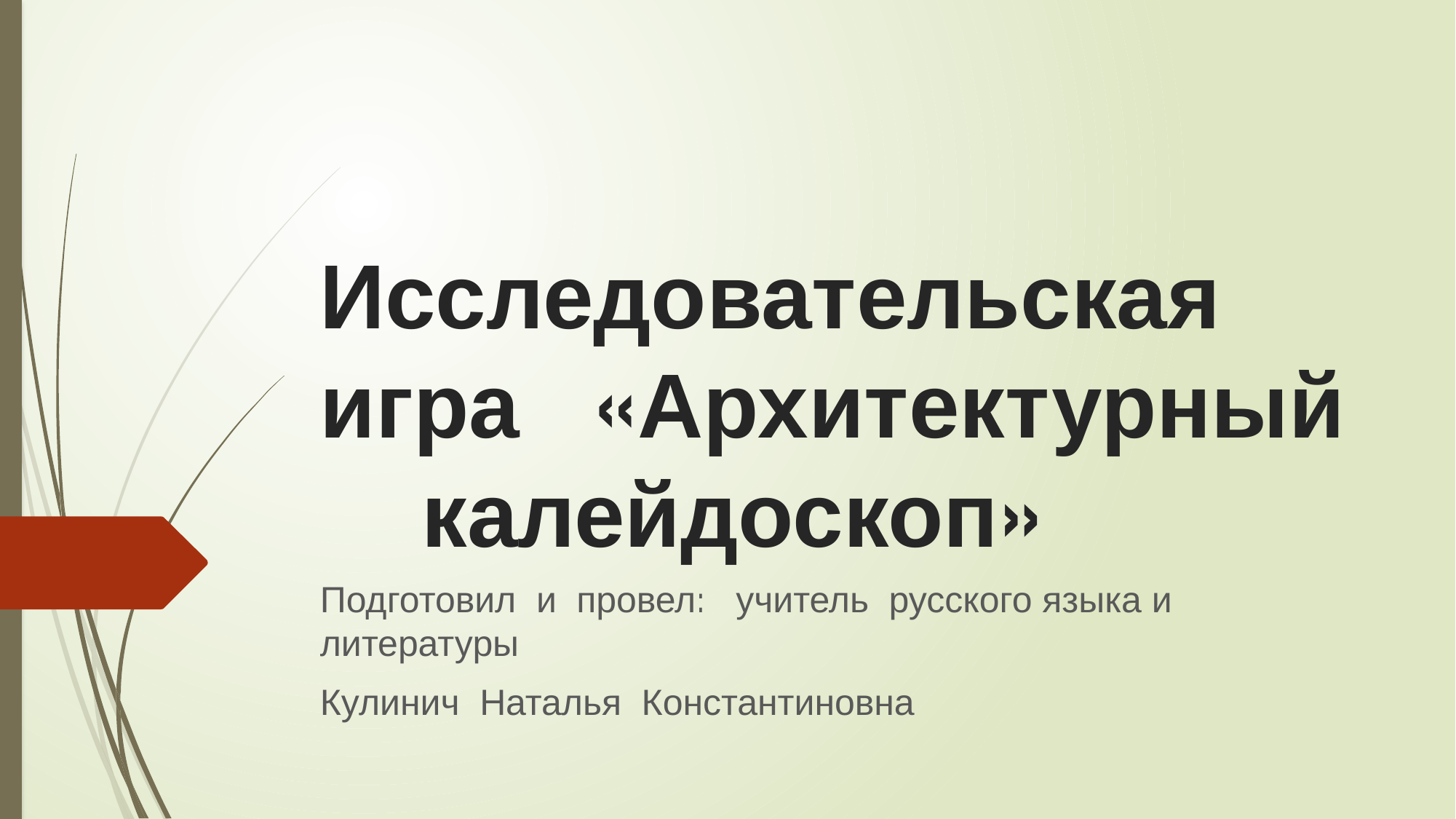

# Исследовательская   игра   «Архитектурный     калейдоскоп»
Подготовил  и  провел:   учитель  русского языка и литературы
Кулинич  Наталья  Константиновна